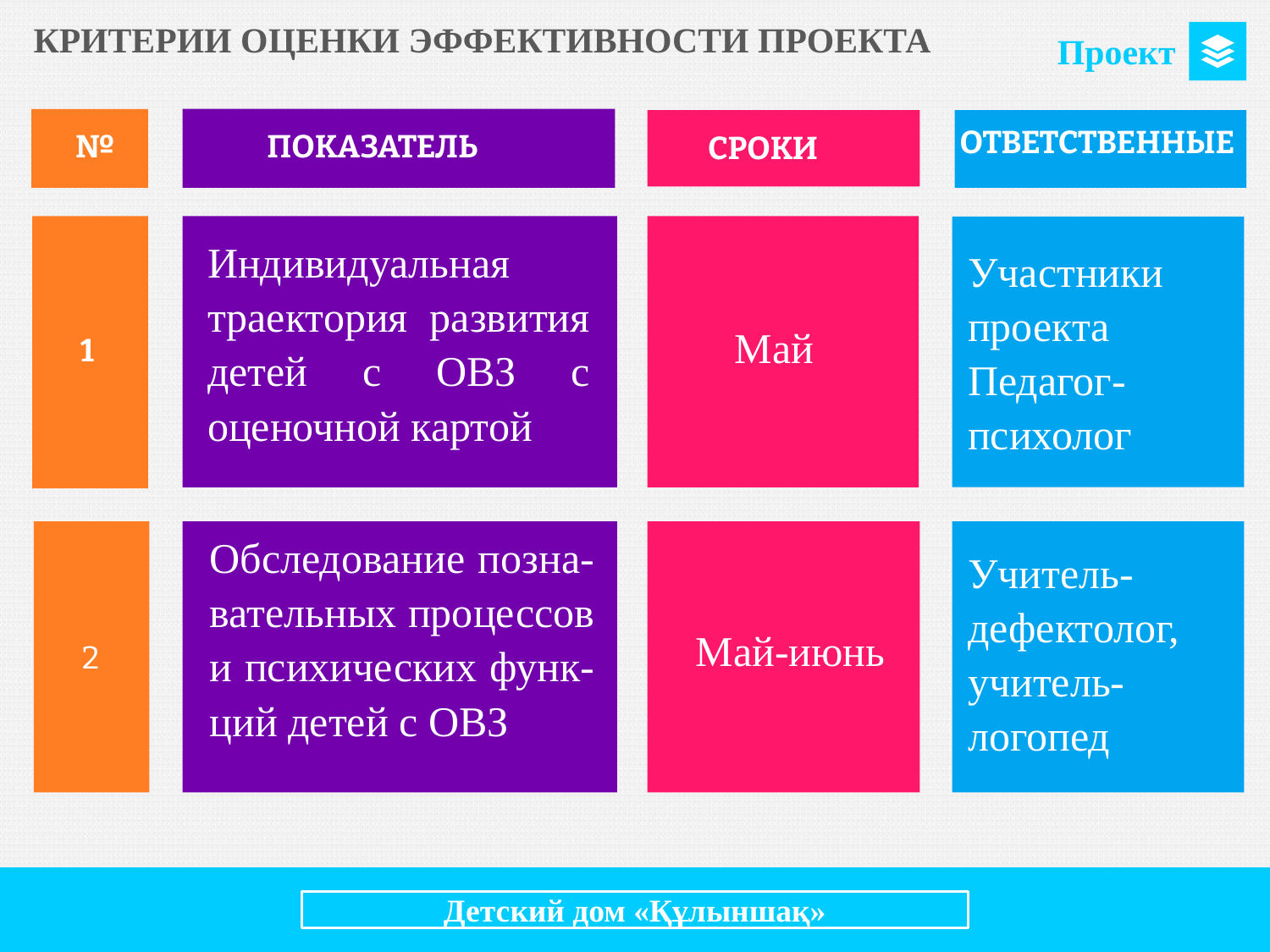

КРИТЕРИИ ОЦЕНКИ ЭФФЕКТИВНОСТИ ПРОЕКТА

Проект

ОТВЕТСТВЕННЫЕ
№
ПОКАЗАТЕЛЬ
СРОКИ

Индивидуальная траектория развития детей с ОВЗ с оценочной картой
Участники проекта
Педагог-психолог
Май
1

Обследование позна-вательных процессов и психических функ-ций детей с ОВЗ

Учитель-дефектолог,
учитель-логопед
Май-июнь
2
Детский дом «Құлыншақ»